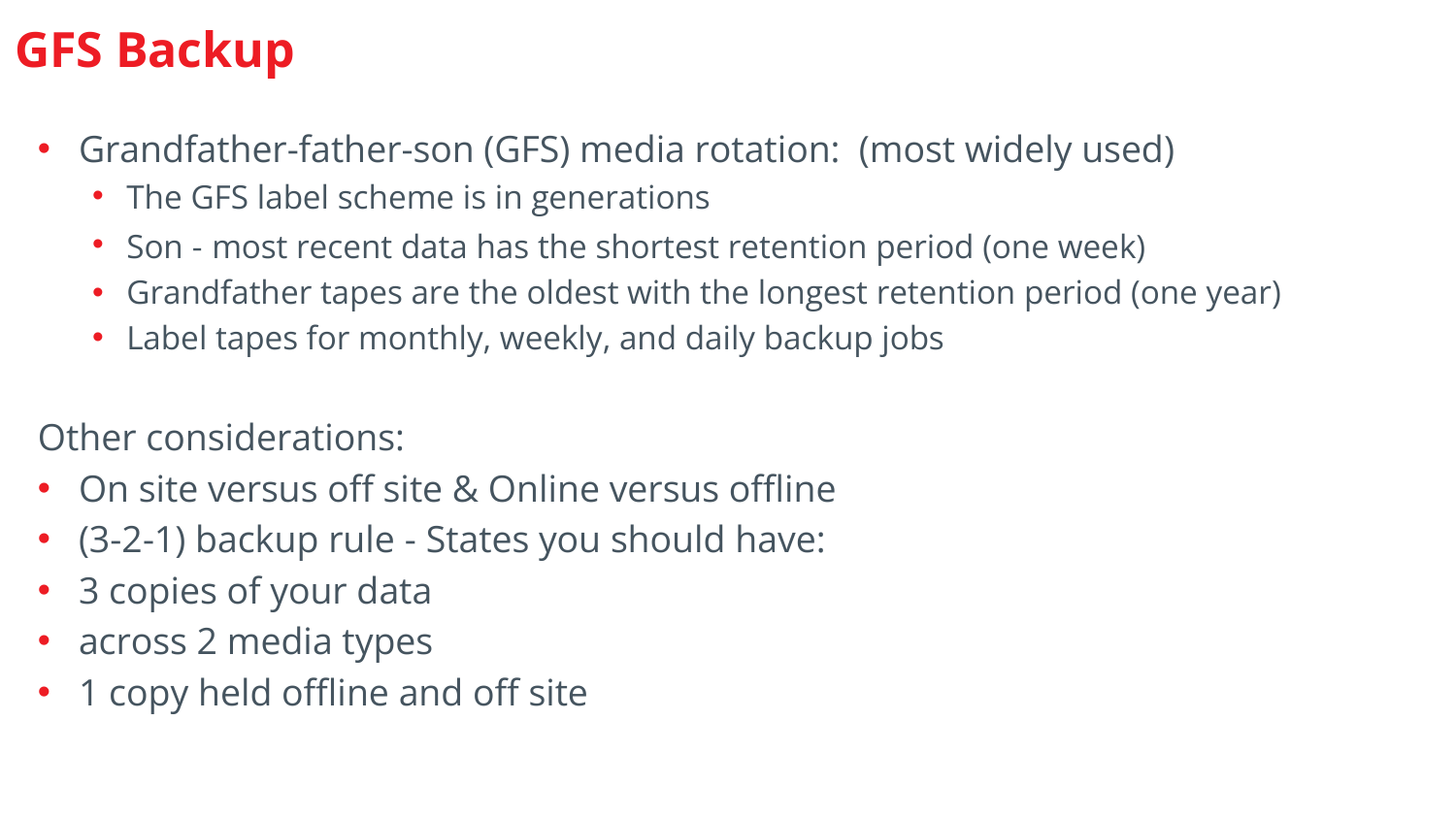

# GFS Backup
Grandfather-father-son (GFS) media rotation:  (most widely used)
The GFS label scheme is in generations
Son - most recent data has the shortest retention period (one week)
Grandfather tapes are the oldest with the longest retention period (one year)
Label tapes for monthly, weekly, and daily backup jobs

Other considerations:
On site versus off site & Online versus offline
(3-2-1) backup rule - States you should have:
3 copies of your data
across 2 media types
1 copy held offline and off site